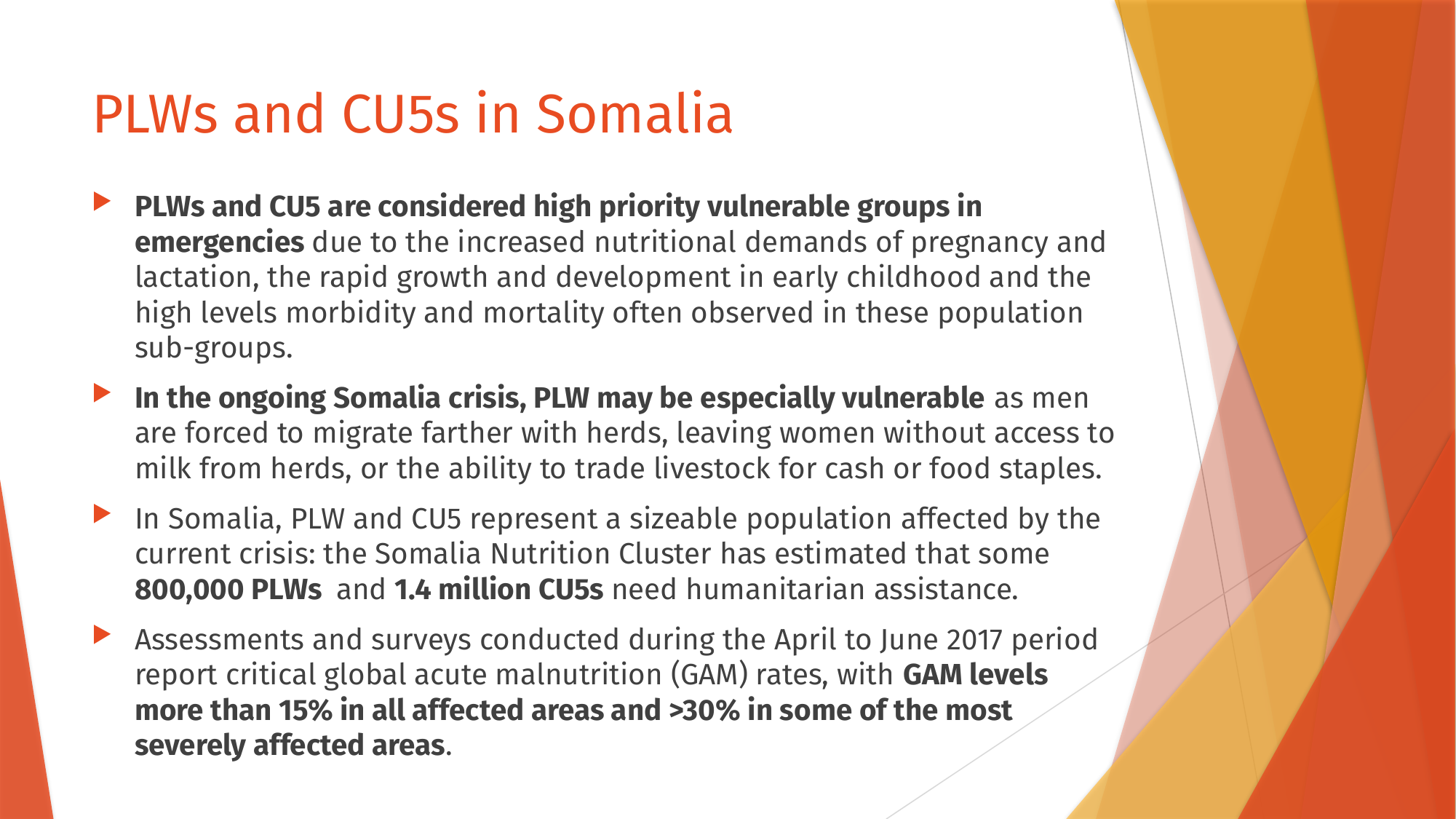

# PLWs and CU5s in Somalia
PLWs and CU5 are considered high priority vulnerable groups in emergencies due to the increased nutritional demands of pregnancy and lactation, the rapid growth and development in early childhood and the high levels morbidity and mortality often observed in these population sub-groups.
In the ongoing Somalia crisis, PLW may be especially vulnerable as men are forced to migrate farther with herds, leaving women without access to milk from herds, or the ability to trade livestock for cash or food staples.
In Somalia, PLW and CU5 represent a sizeable population affected by the current crisis: the Somalia Nutrition Cluster has estimated that some 800,000 PLWs  and 1.4 million CU5s need humanitarian assistance.
Assessments and surveys conducted during the April to June 2017 period report critical global acute malnutrition (GAM) rates, with GAM levels more than 15% in all affected areas and >30% in some of the most severely affected areas.